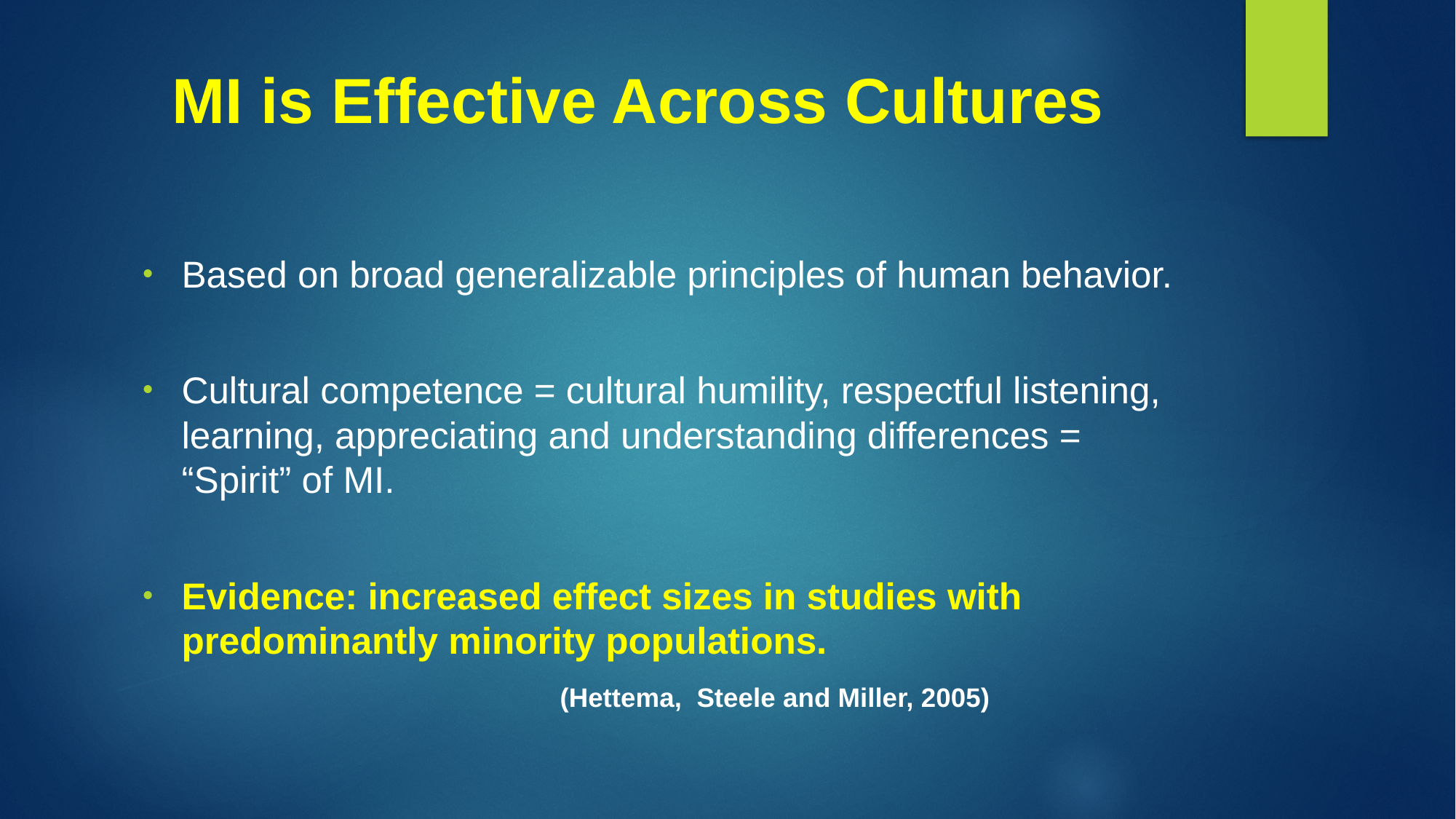

# MI is Effective Across Cultures
Based on broad generalizable principles of human behavior.

Cultural competence = cultural humility, respectful listening, learning, appreciating and understanding differences = “Spirit” of MI.

Evidence: increased effect sizes in studies with predominantly minority populations.
                                         (Hettema,  Steele and Miller, 2005)